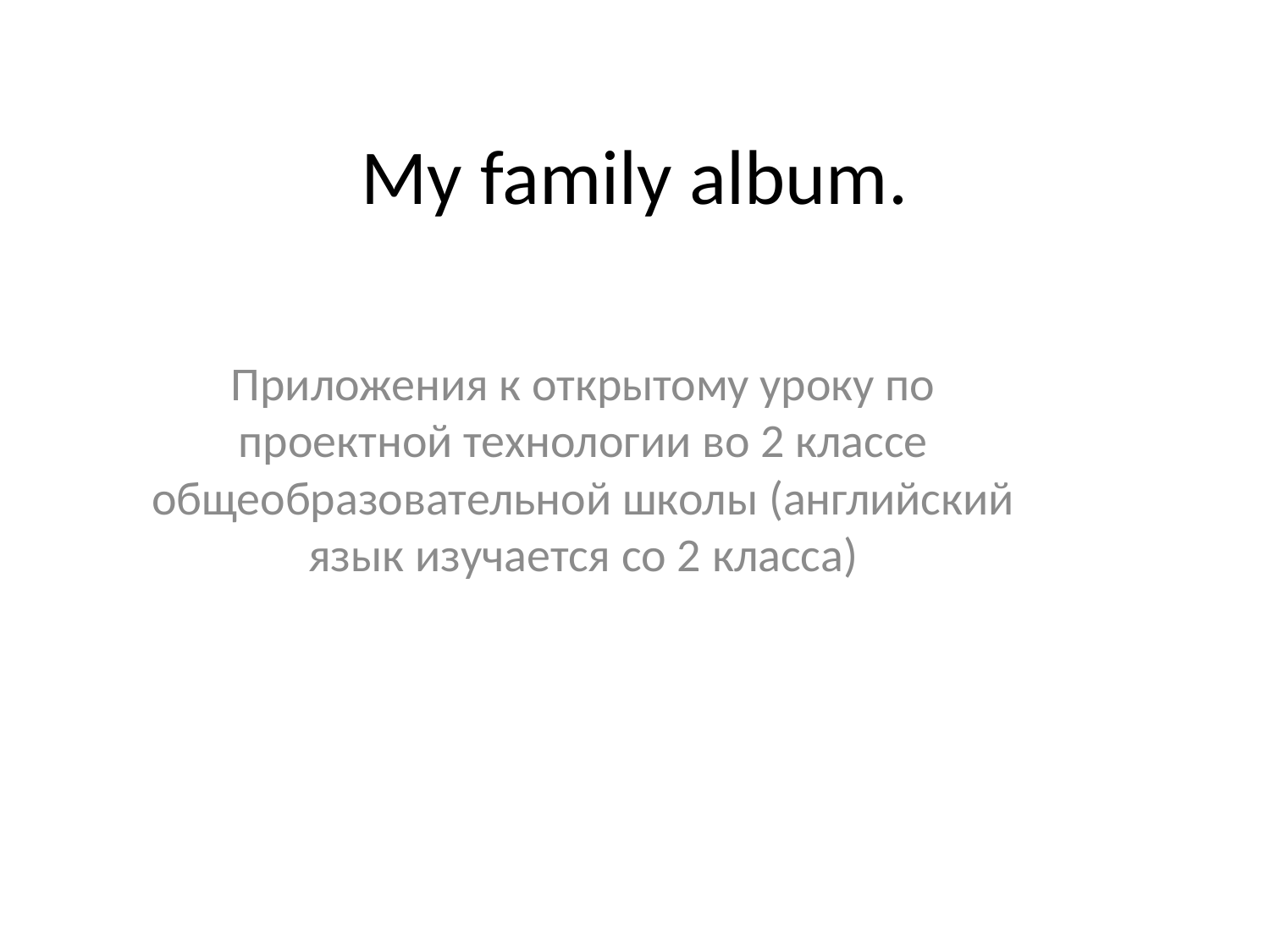

# My family album.
Приложения к открытому уроку по проектной технологии во 2 классе общеобразовательной школы (английский язык изучается со 2 класса)